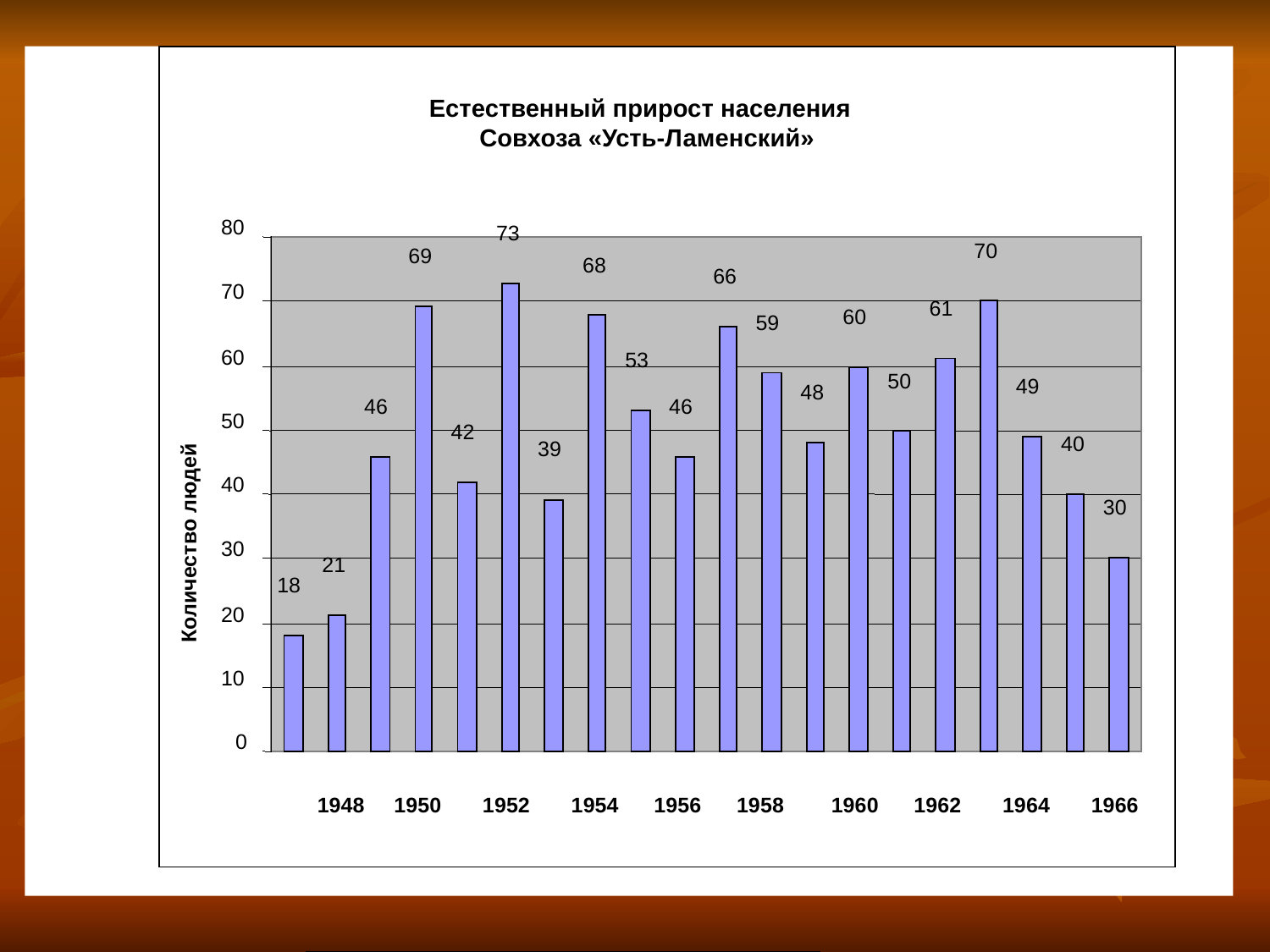

Естественный прирост населения
Совхоза «Усть-Ламенский»
80
73

70
69
68
66
70

61

60

59

60
53

50

49
48
46
46
50

42

40
39

40

30

Количество людей
30
21

18
20

10

0

1948     1950       1952       1954      1956      1958        1960      1962       1964       1966